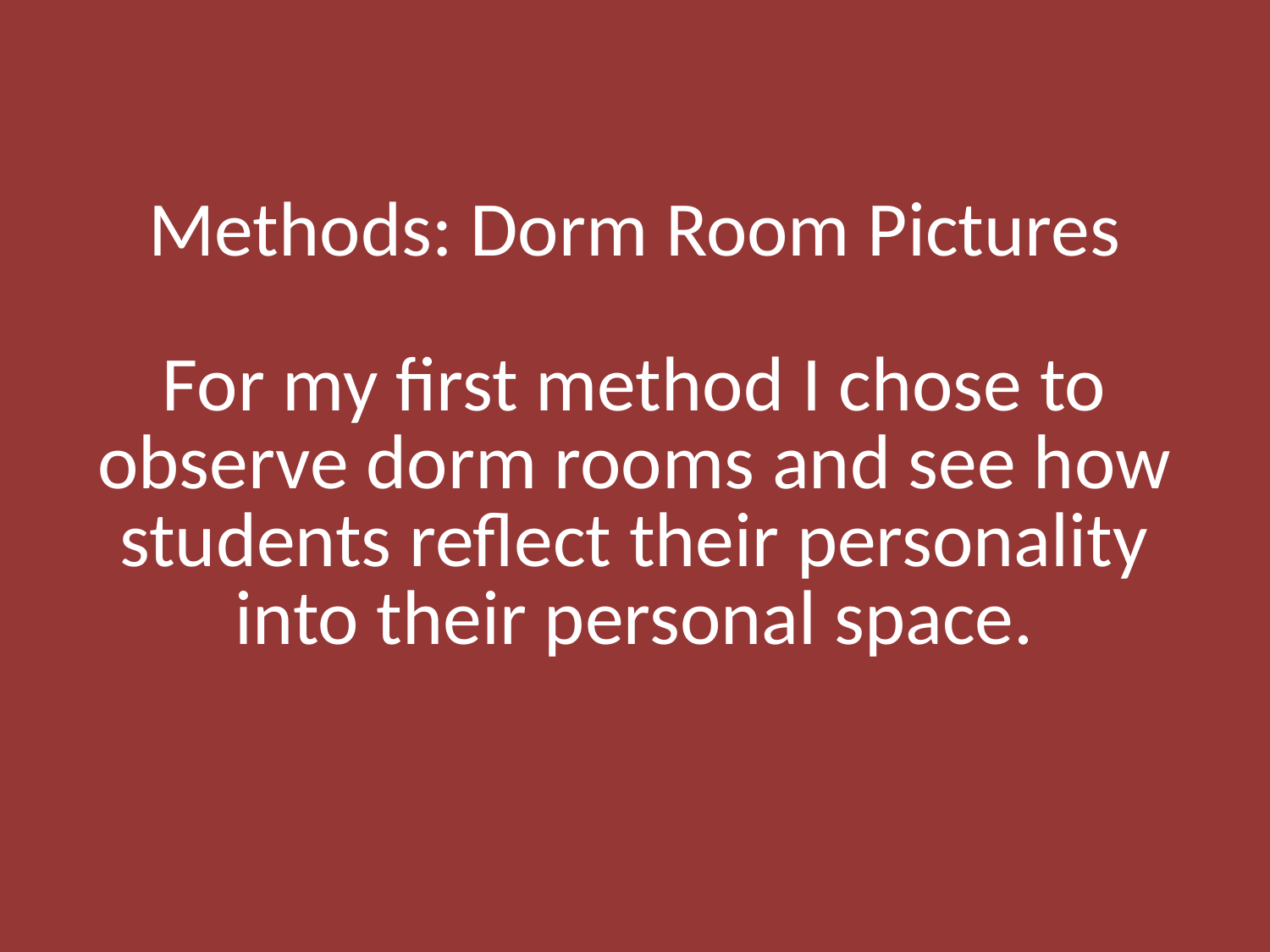

# Methods: Dorm Room Pictures For my first method I chose to observe dorm rooms and see how students reflect their personality into their personal space.